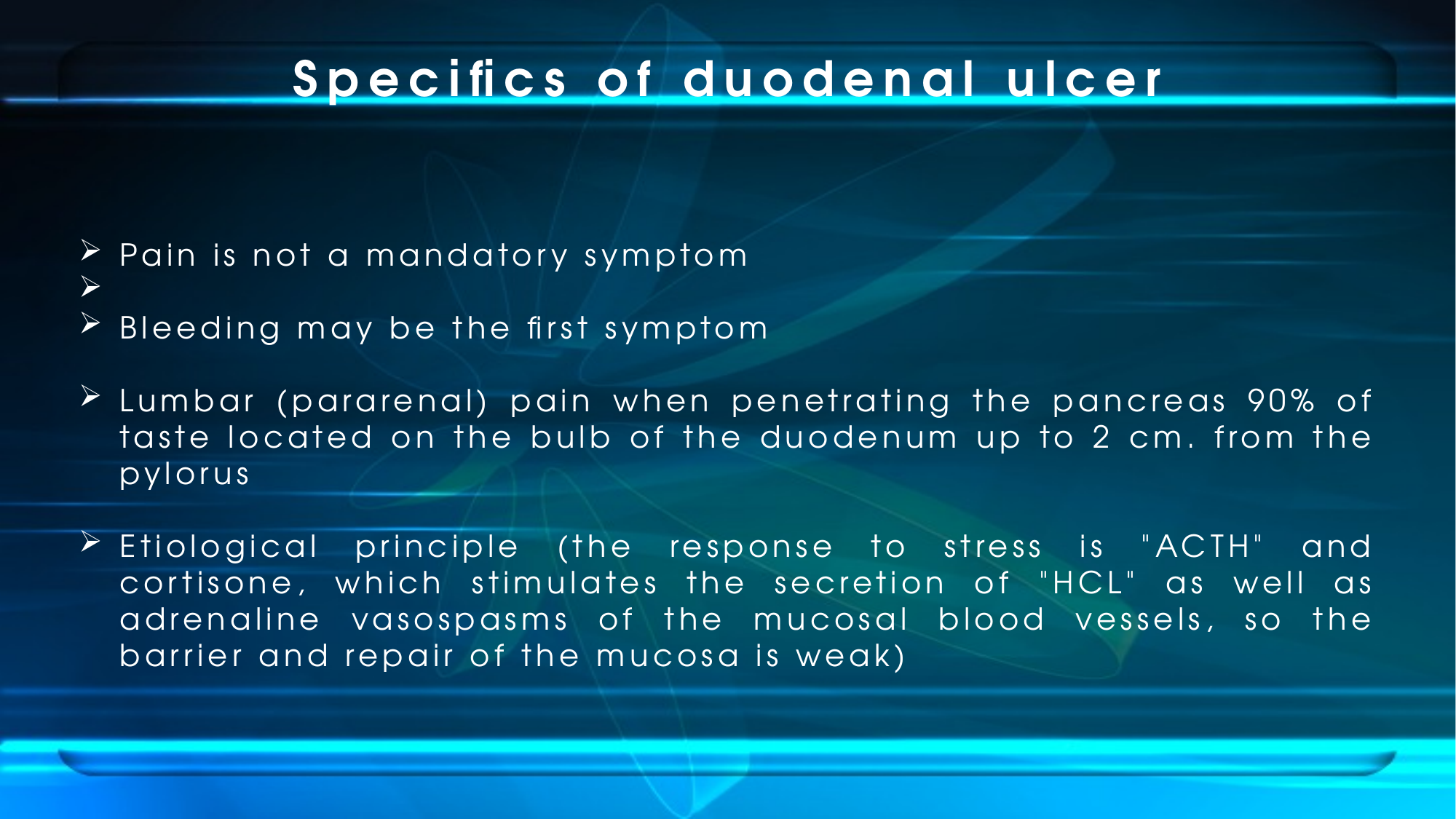

Specifics of duodenal ulcer
Pain is not a mandatory symptom

Bleeding may be the first symptom

Lumbar (pararenal) pain when penetrating the pancreas 90% of taste located on the bulb of the duodenum up to 2 cm. from the pylorus

Etiological principle (the response to stress is "ACTH" and cortisone, which stimulates the secretion of "HCL" as well as adrenaline vasospasms of the mucosal blood vessels, so the barrier and repair of the mucosa is weak)